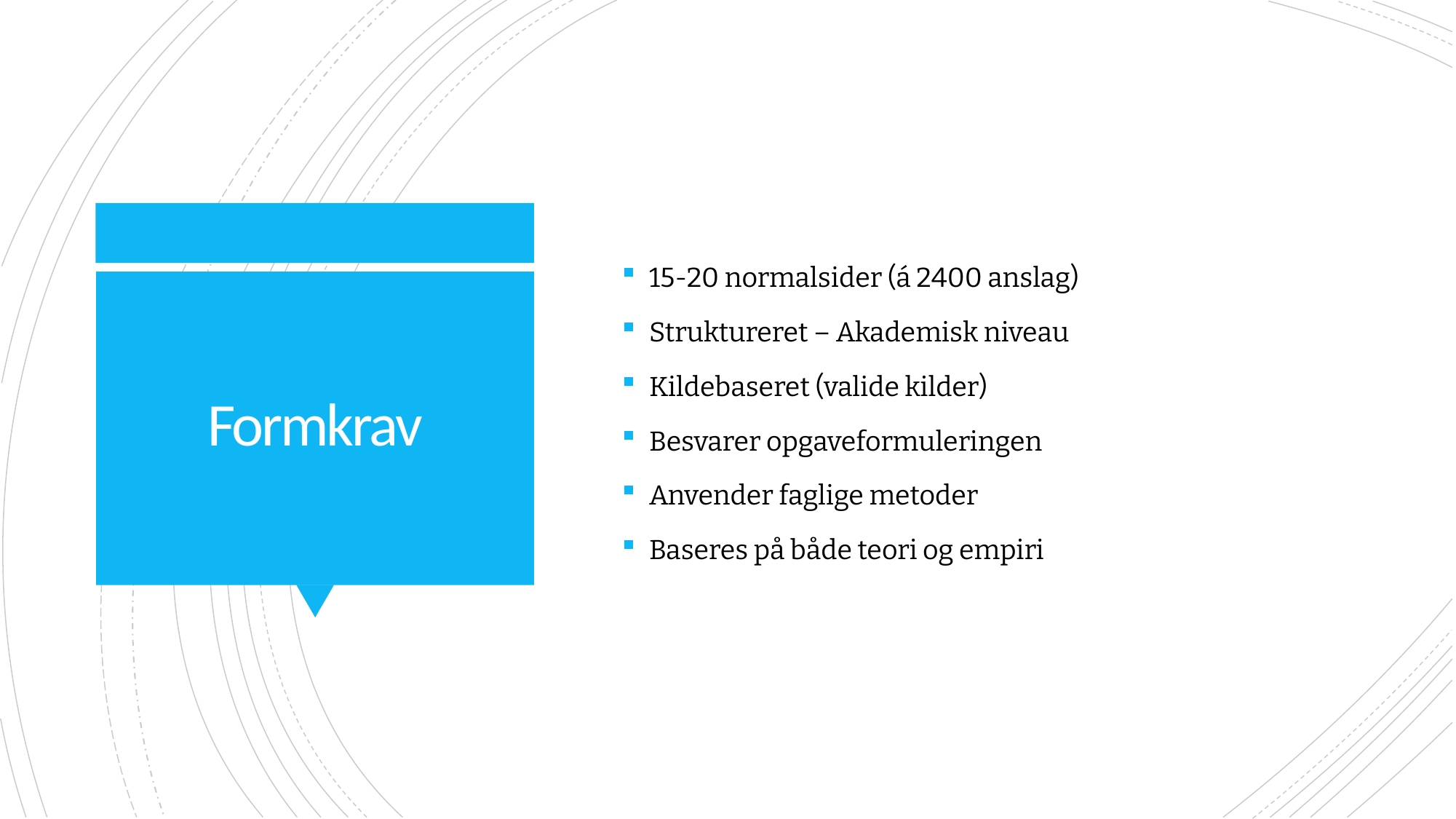

15-20 normalsider (á 2400 anslag)
Struktureret – Akademisk niveau
Kildebaseret (valide kilder)
Besvarer opgaveformuleringen
Anvender faglige metoder
Baseres på både teori og empiri
# Formkrav